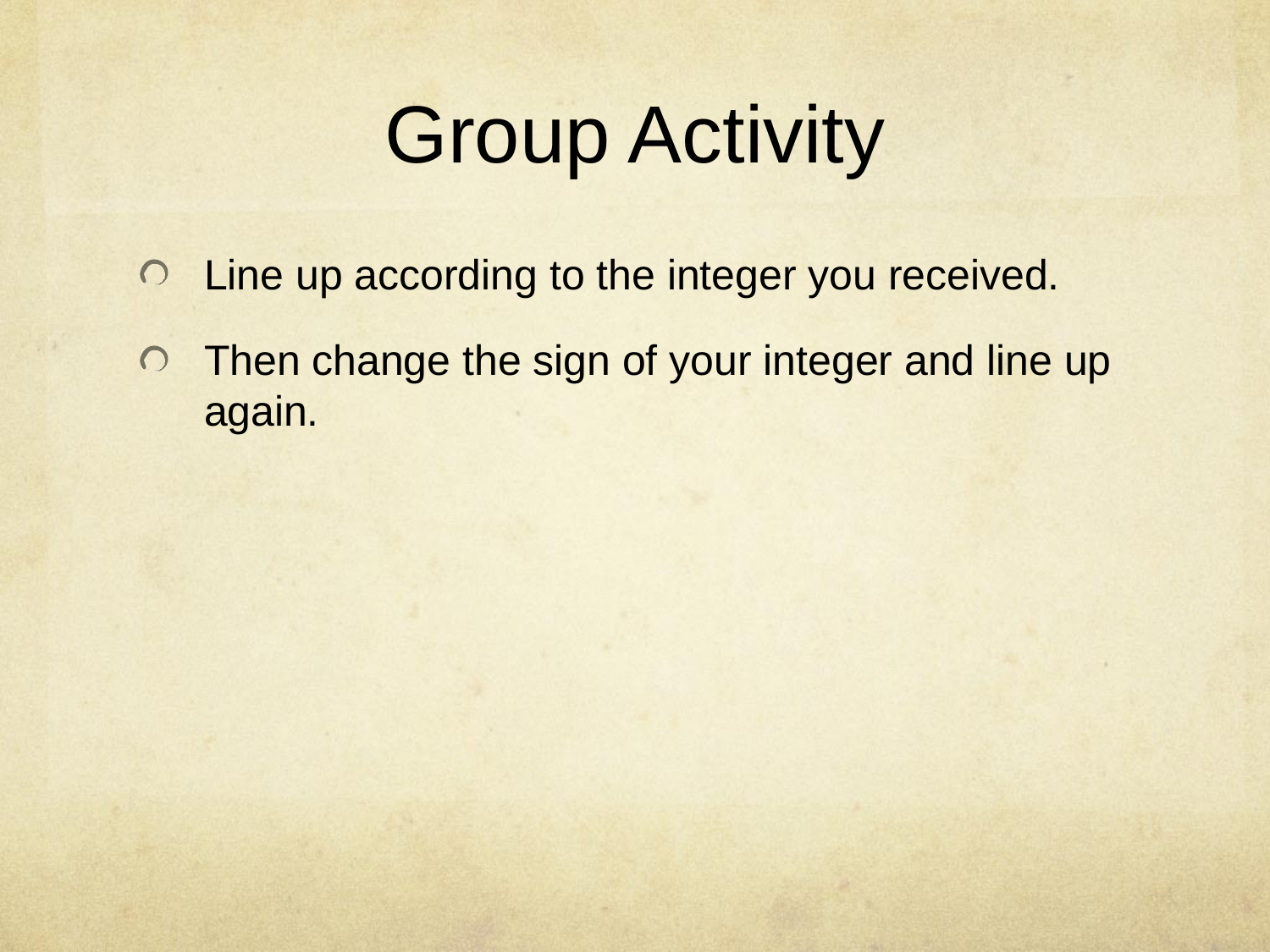

# Group Activity
Line up according to the integer you received.
Then change the sign of your integer and line up again.